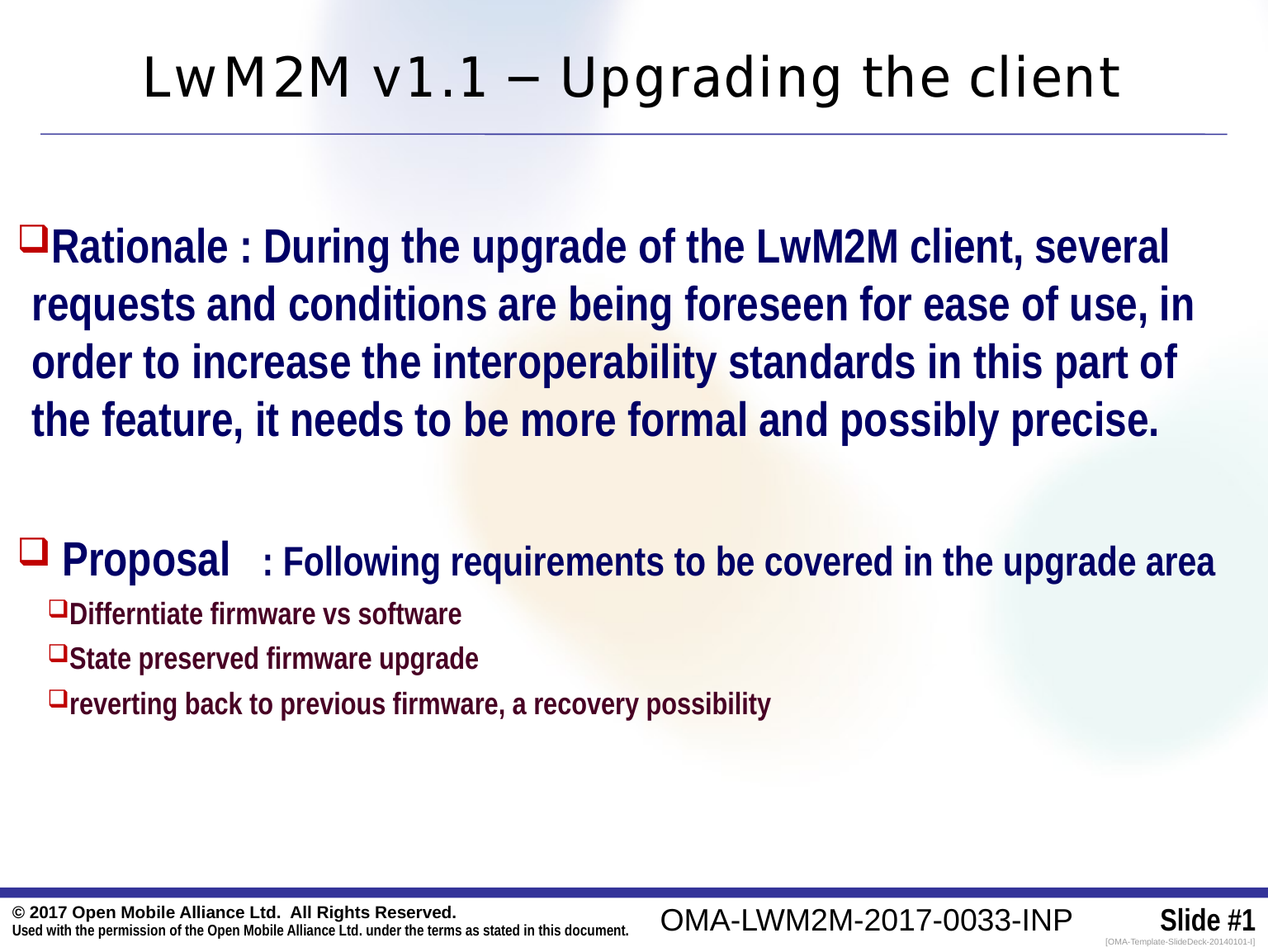

LwM2M v1.1 – Upgrading the client

Rationale : During the upgrade of the LwM2M client, several requests and conditions are being foreseen for ease of use, in order to increase the interoperability standards in this part of the feature, it needs to be more formal and possibly precise.

 Proposal   : Following requirements to be covered in the upgrade area
Differntiate firmware vs software
State preserved firmware upgrade
reverting back to previous firmware, a recovery possibility